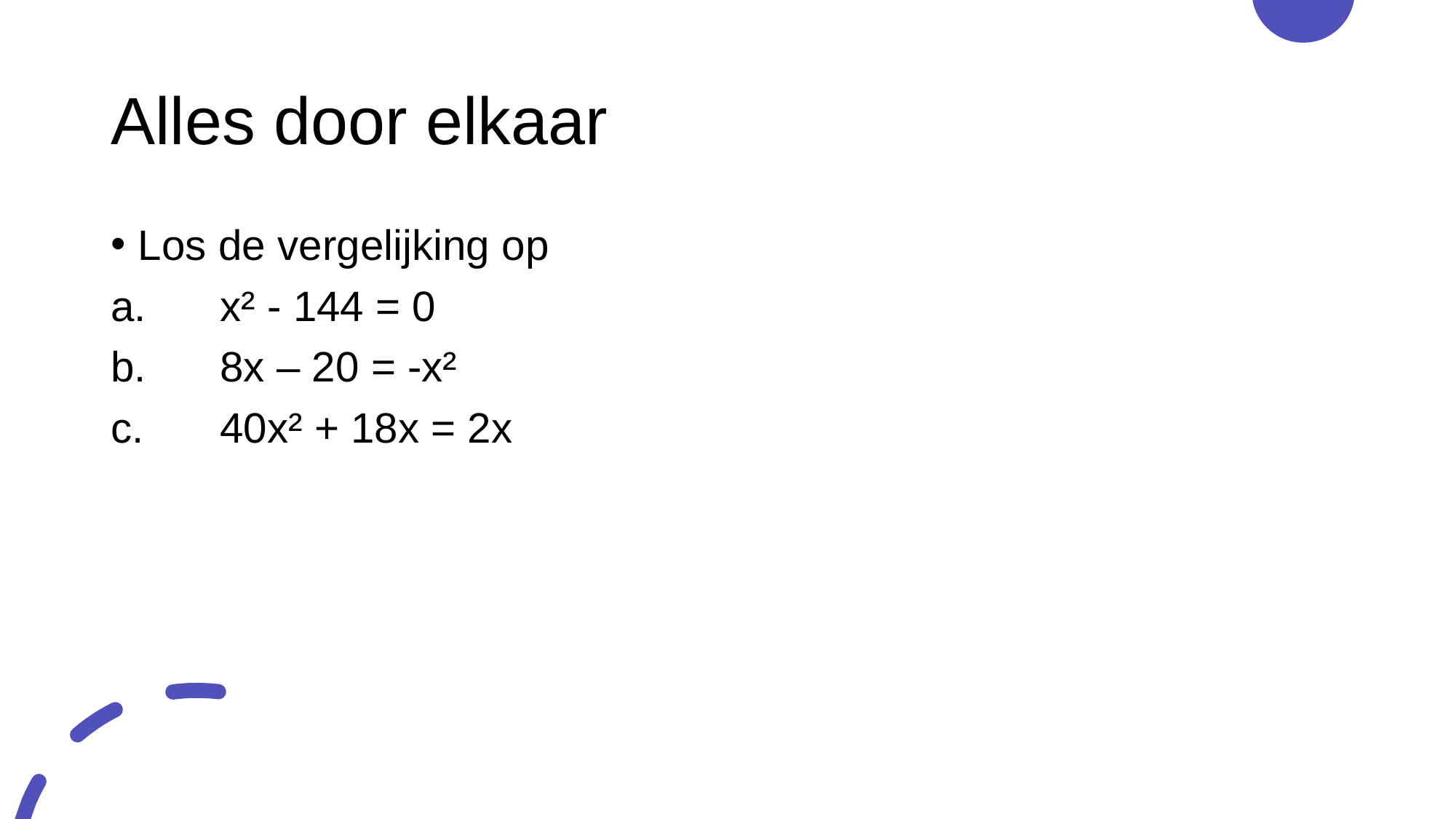

# Alles door elkaar
Los de vergelijking op
a. 	x² - 144 = 0
b.	8x – 20 = -x²
c.	40x² + 18x = 2x